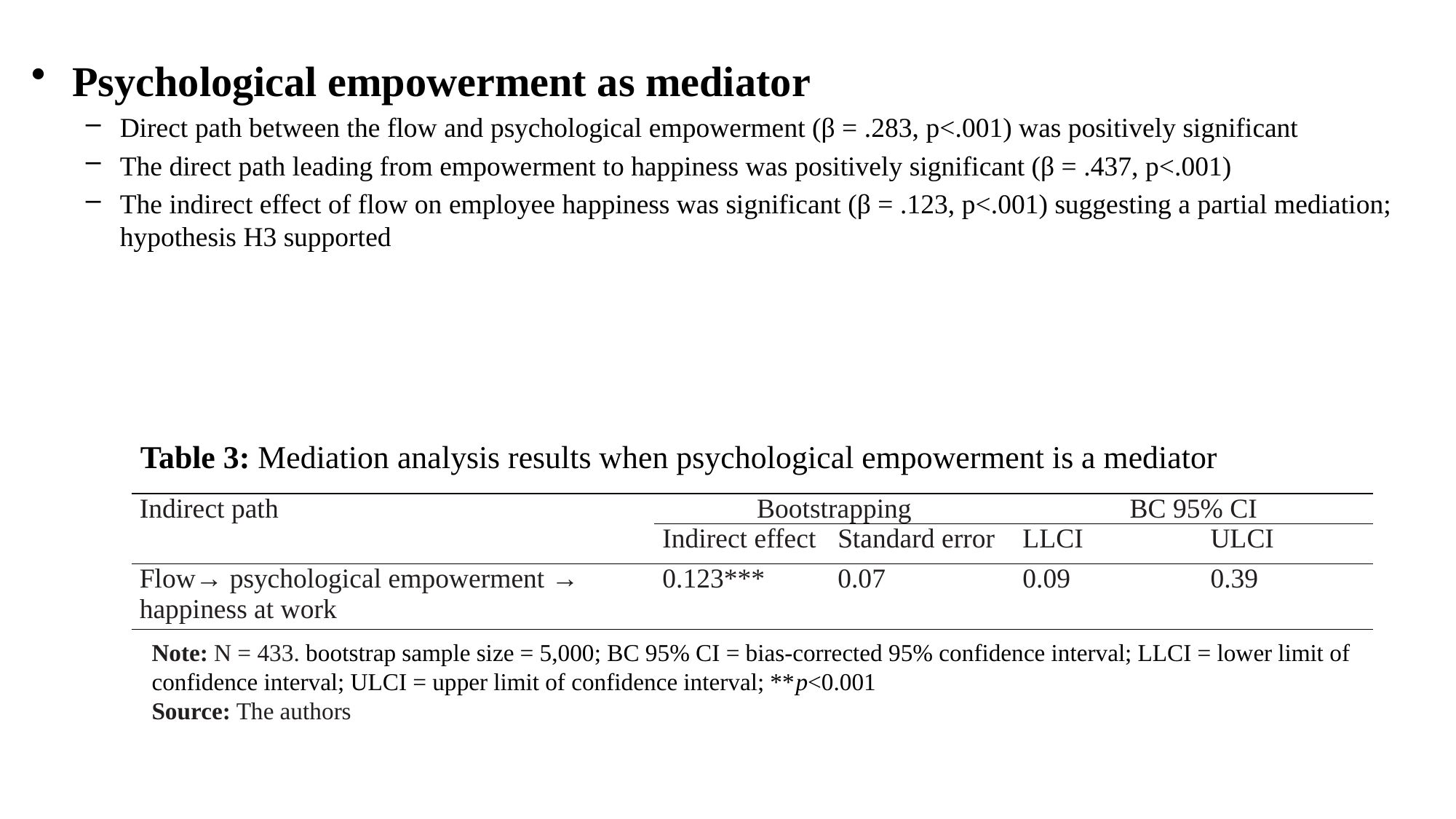

Psychological empowerment as mediator
Direct path between the flow and psychological empowerment (β = .283, p<.001) was positively significant
The direct path leading from empowerment to happiness was positively significant (β = .437, p<.001)
The indirect effect of flow on employee happiness was significant (β = .123, p<.001) suggesting a partial mediation; hypothesis H3 supported

	Table 3: Mediation analysis results when psychological empowerment is a mediator
| Indirect path | Bootstrapping |  | BC 95% CI |  |
| --- | --- | --- | --- | --- |
|  | Indirect effect | Standard error | LLCI | ULCI |
| Flow→ psychological empowerment → happiness at work | 0.123\*\*\* | 0.07 | 0.09 | 0.39 |
Note: N = 433. bootstrap sample size = 5,000; BC 95% CI = bias-corrected 95% confidence interval; LLCI = lower limit of confidence interval; ULCI = upper limit of confidence interval; **p<0.001
Source: The authors

17